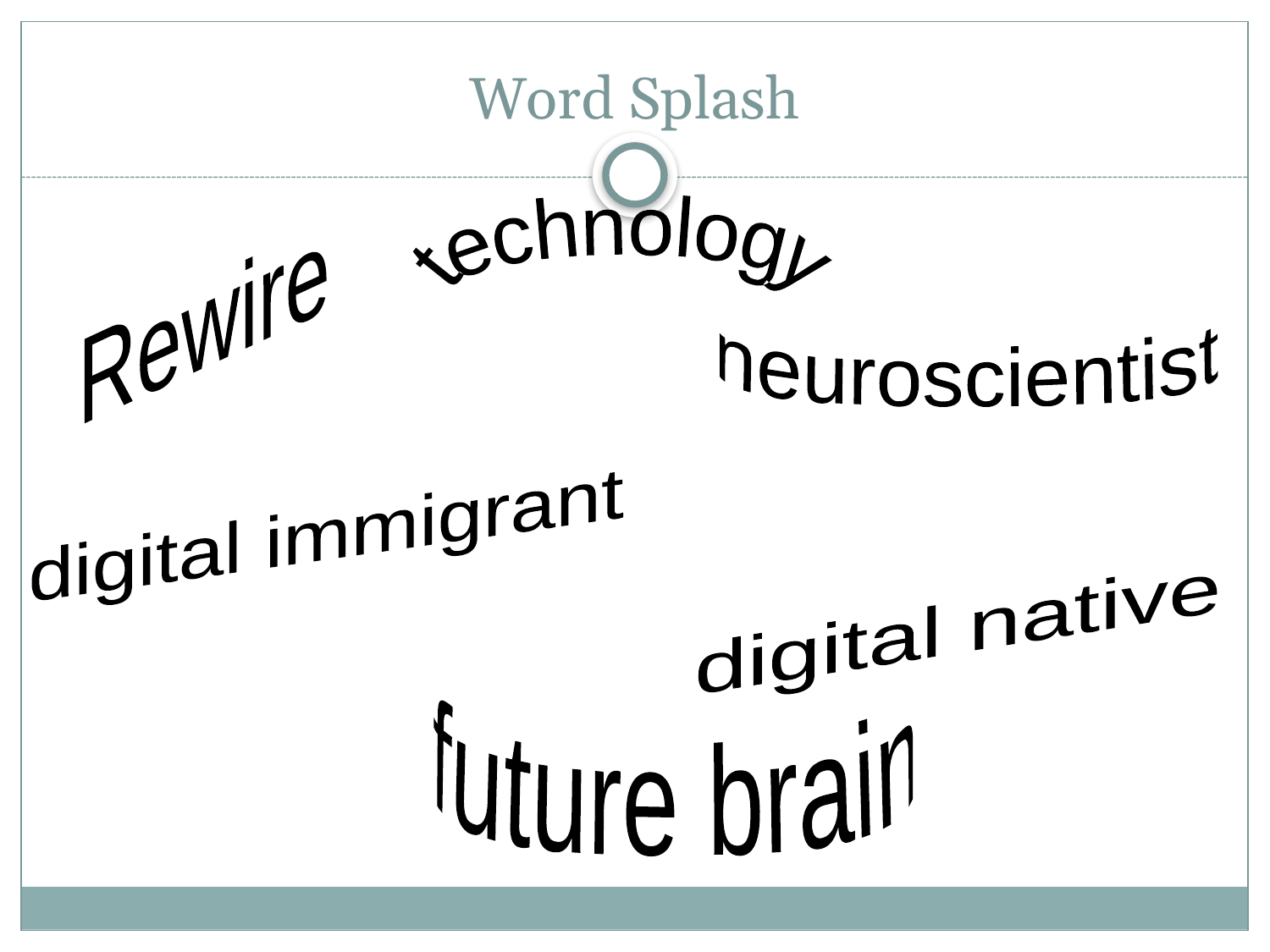

# Word Splash
Rewire
technology
neuroscientist
digital immigrant
digital native
future brain